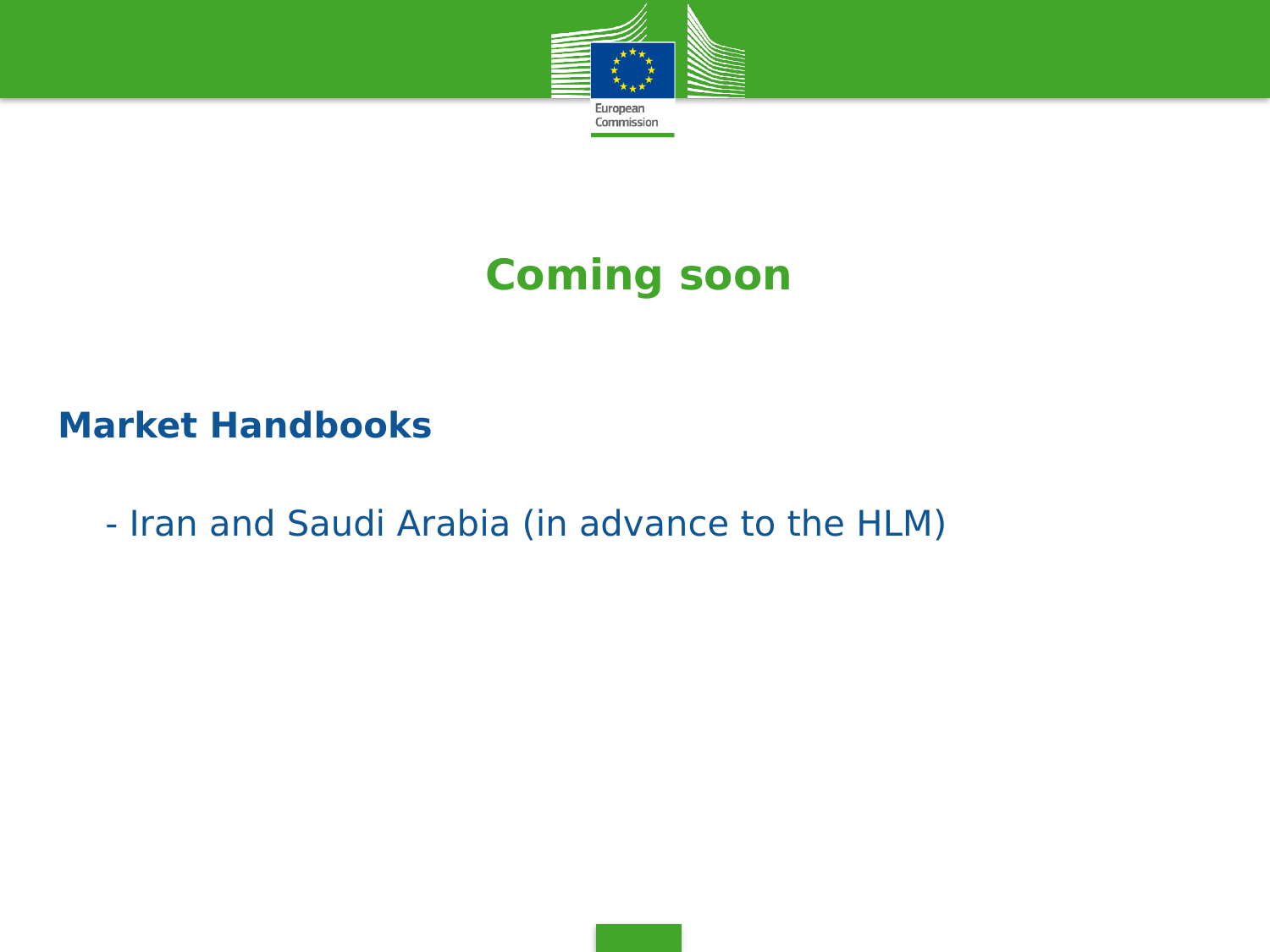

# Coming soon
Market Handbooks

- Iran and Saudi Arabia (in advance to the HLM)

35